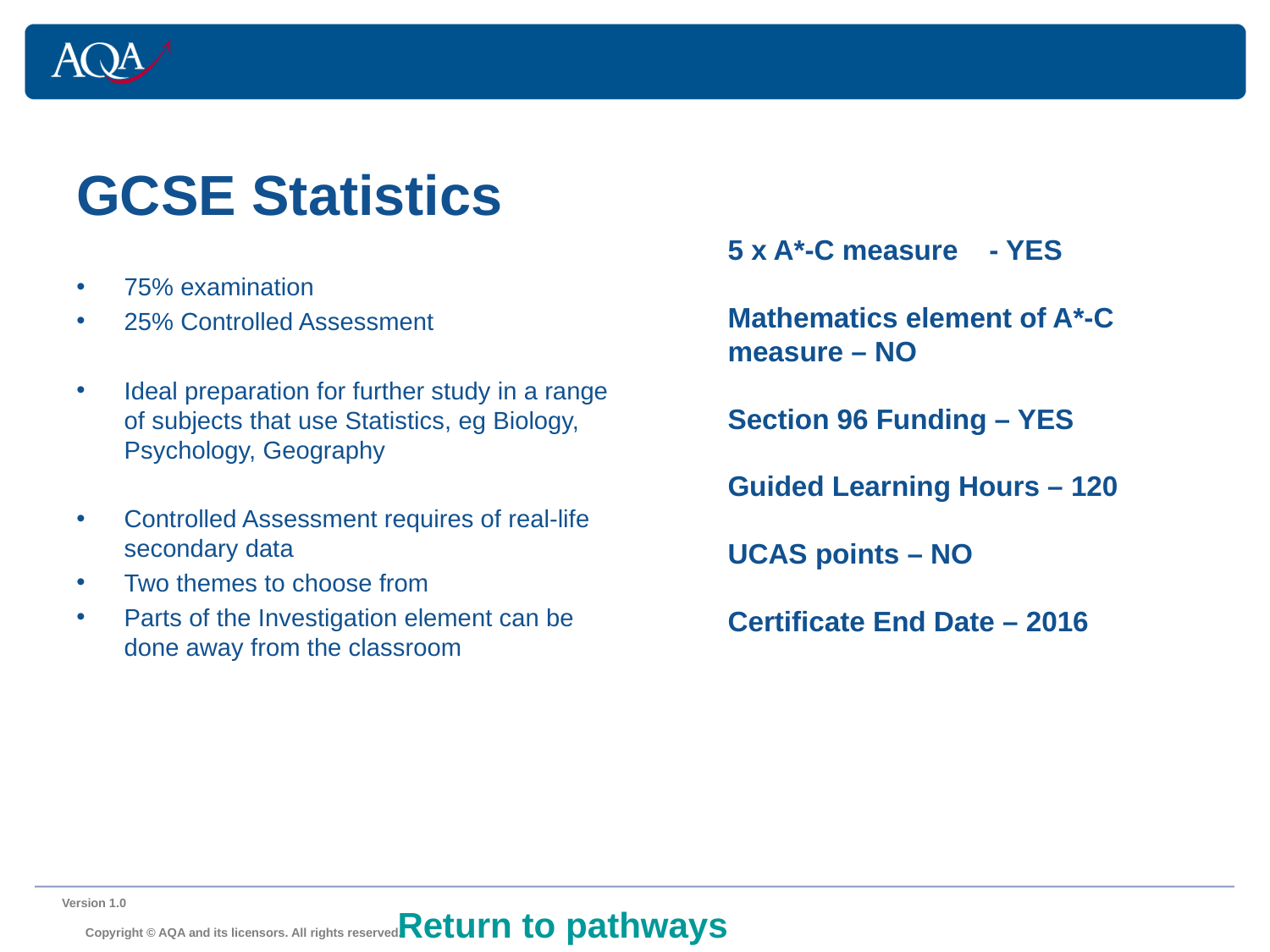

# GCSE Statistics
5 x A*-C measure    - YES

Mathematics element of A*-C measure – NO

Section 96 Funding – YES

Guided Learning Hours – 120

UCAS points – NO

Certificate End Date – 2016

75% examination
25% Controlled Assessment

Ideal preparation for further study in a range of subjects that use Statistics, eg Biology, Psychology, Geography

Controlled Assessment requires of real-life secondary data
Two themes to choose from
Parts of the Investigation element can be done away from the classroom

Version 1.0                       	       Copyright © AQA and its licensors. All rights reserved.
Return to pathways